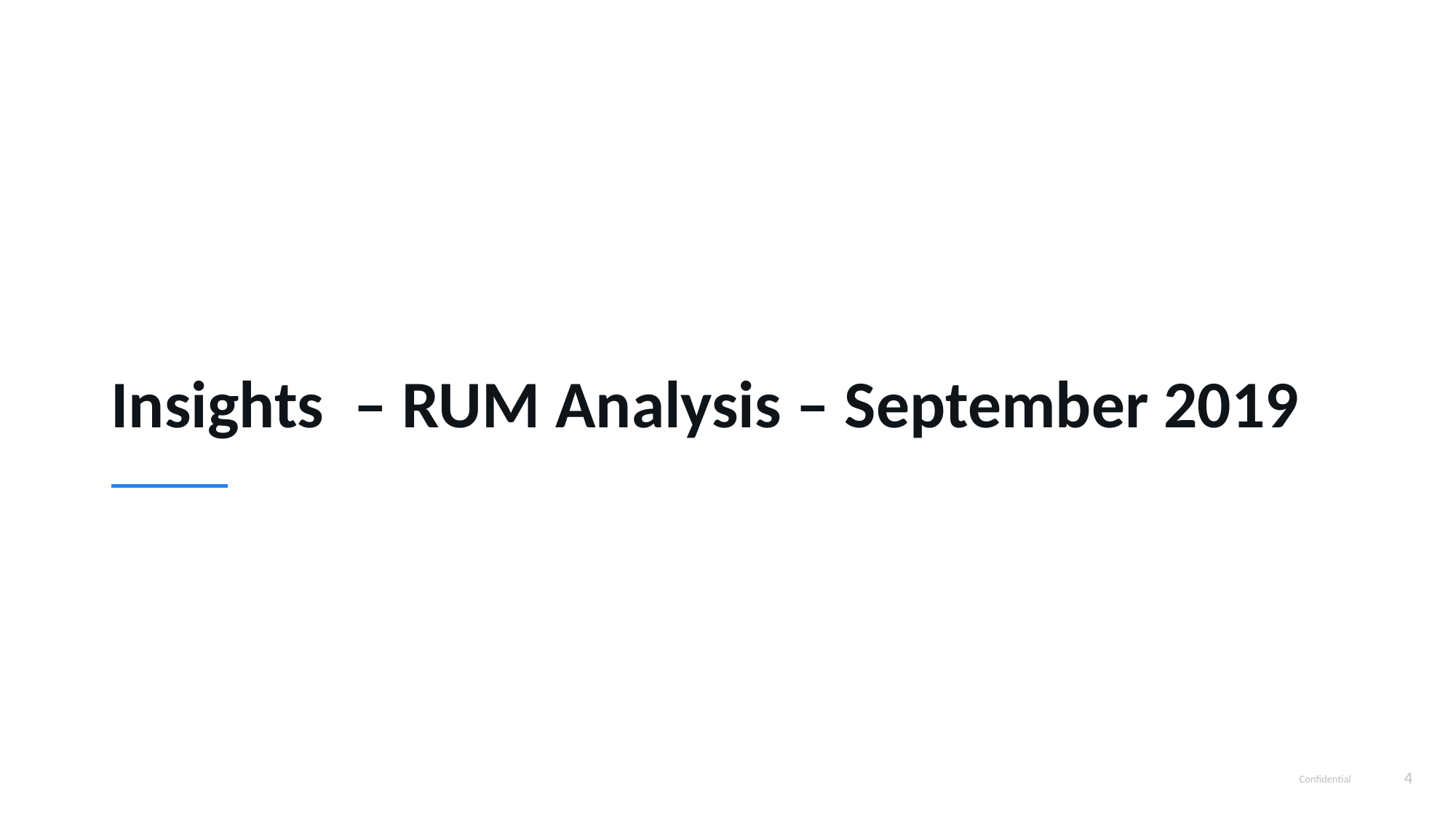

# Insights  – RUM Analysis – September 2019